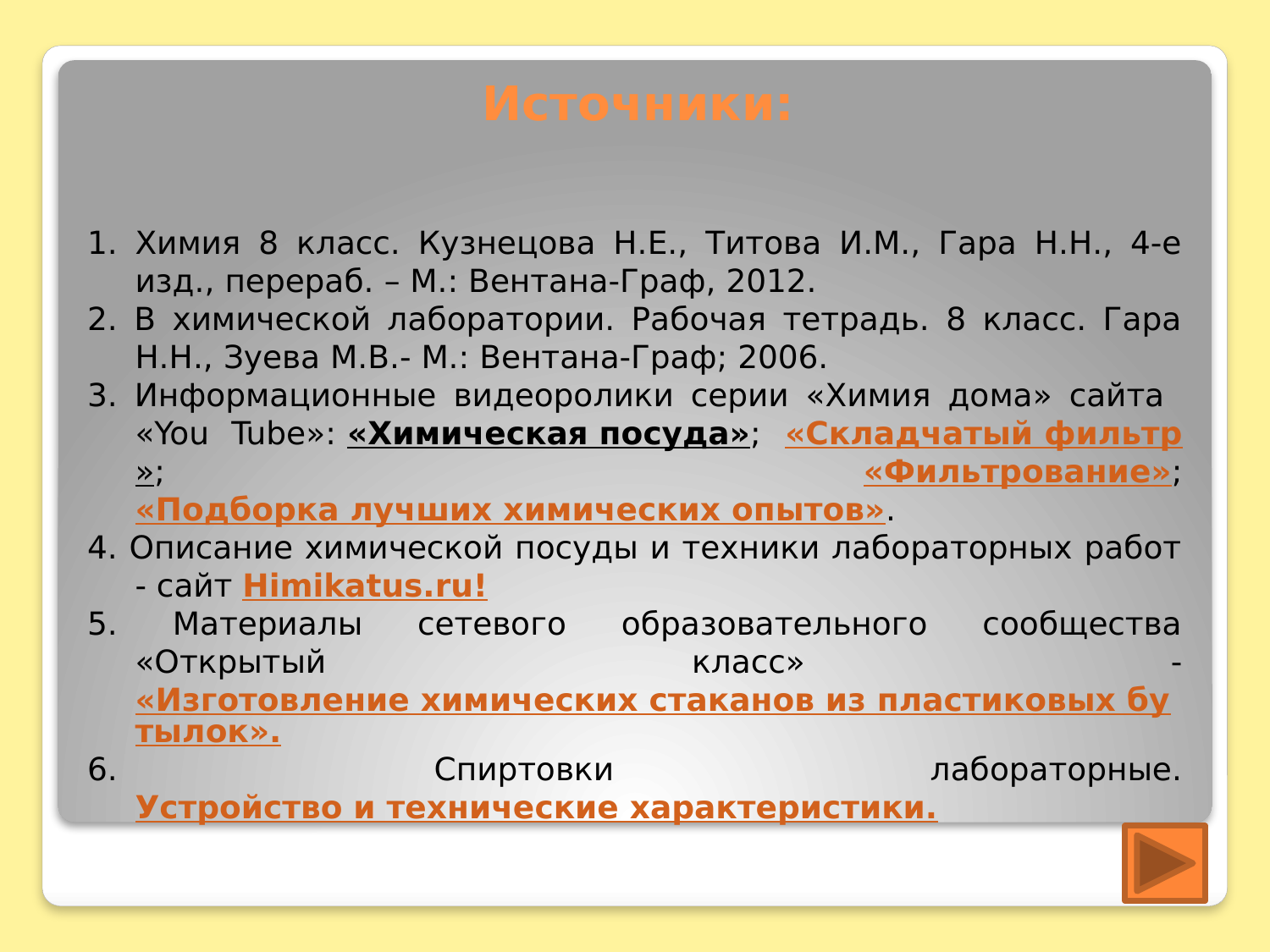

# Источники:
Химия 8 класс. Кузнецова Н.Е., Титова И.М., Гара Н.Н., 4-е изд., перераб. – М.: Вентана-Граф, 2012.
2. В химической лаборатории. Рабочая тетрадь. 8 класс. Гара Н.Н., Зуева М.В.- М.: Вентана-Граф; 2006.
3. Информационные видеоролики серии «Химия дома» сайта  «You  Tube»: «Химическая посуда»;  «Складчатый фильтр»; «Фильтрование»; «Подборка лучших химических опытов».
4. Описание химической посуды и техники лабораторных работ - сайт Himikatus.ru!
5. Материалы сетевого образовательного сообщества «Открытый класс» - «Изготовление химических стаканов из пластиковых бутылок».
6. Спиртовки лабораторные. Устройство и технические характеристики.